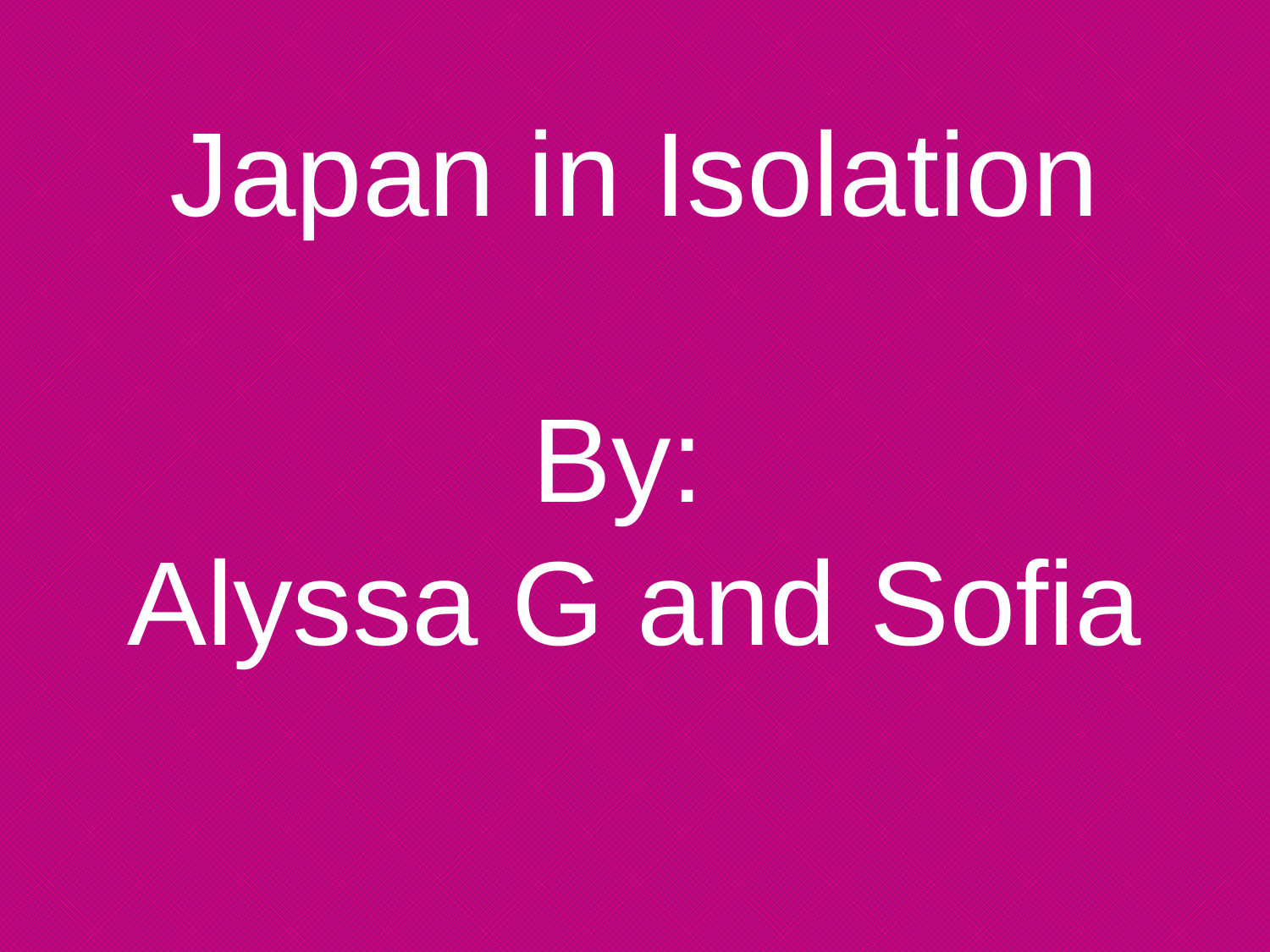

# Japan in Isolation By: Alyssa G and Sofia